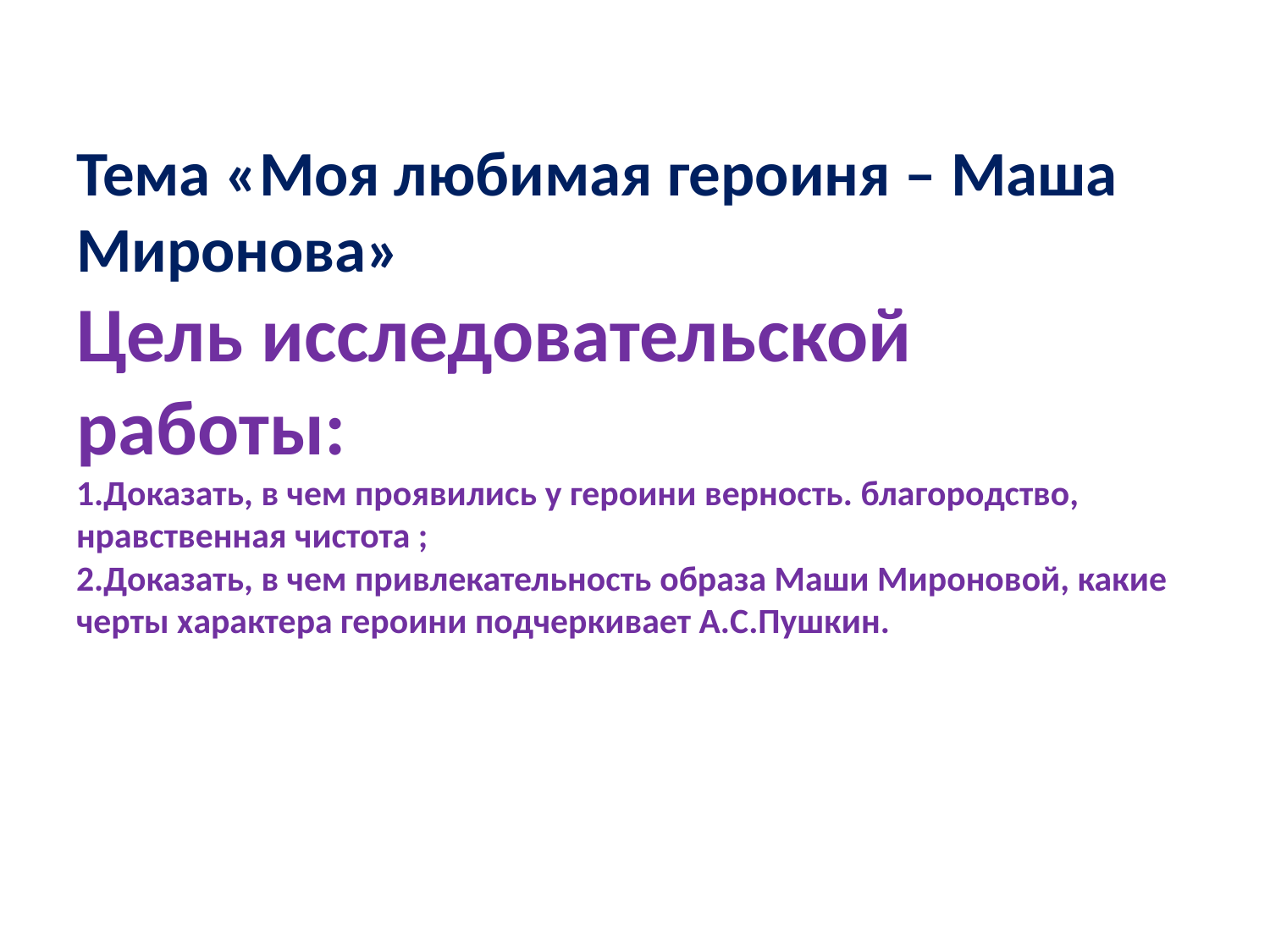

# Тема «Моя любимая героиня – Маша Миронова» Цель исследовательской работы: 1.Доказать, в чем проявились у героини верность. благородство, нравственная чистота ; 2.Доказать, в чем привлекательность образа Маши Мироновой, какие черты характера героини подчеркивает А.С.Пушкин.